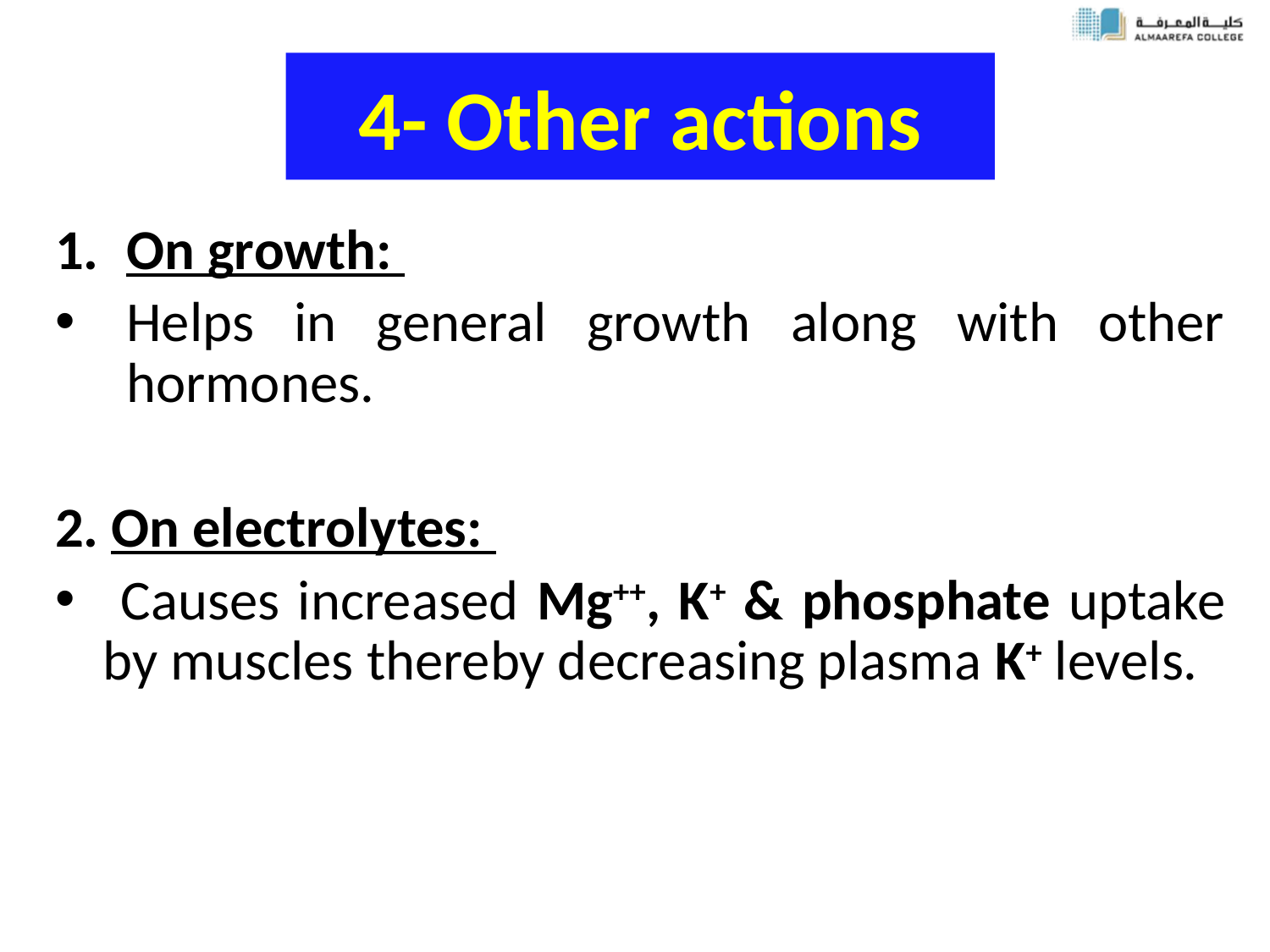

# 4- Other actions

On growth:
Helps in general growth along with other hormones.

2. On electrolytes:
 Causes increased Mg++, K+ & phosphate uptake by muscles thereby decreasing plasma K+ levels.